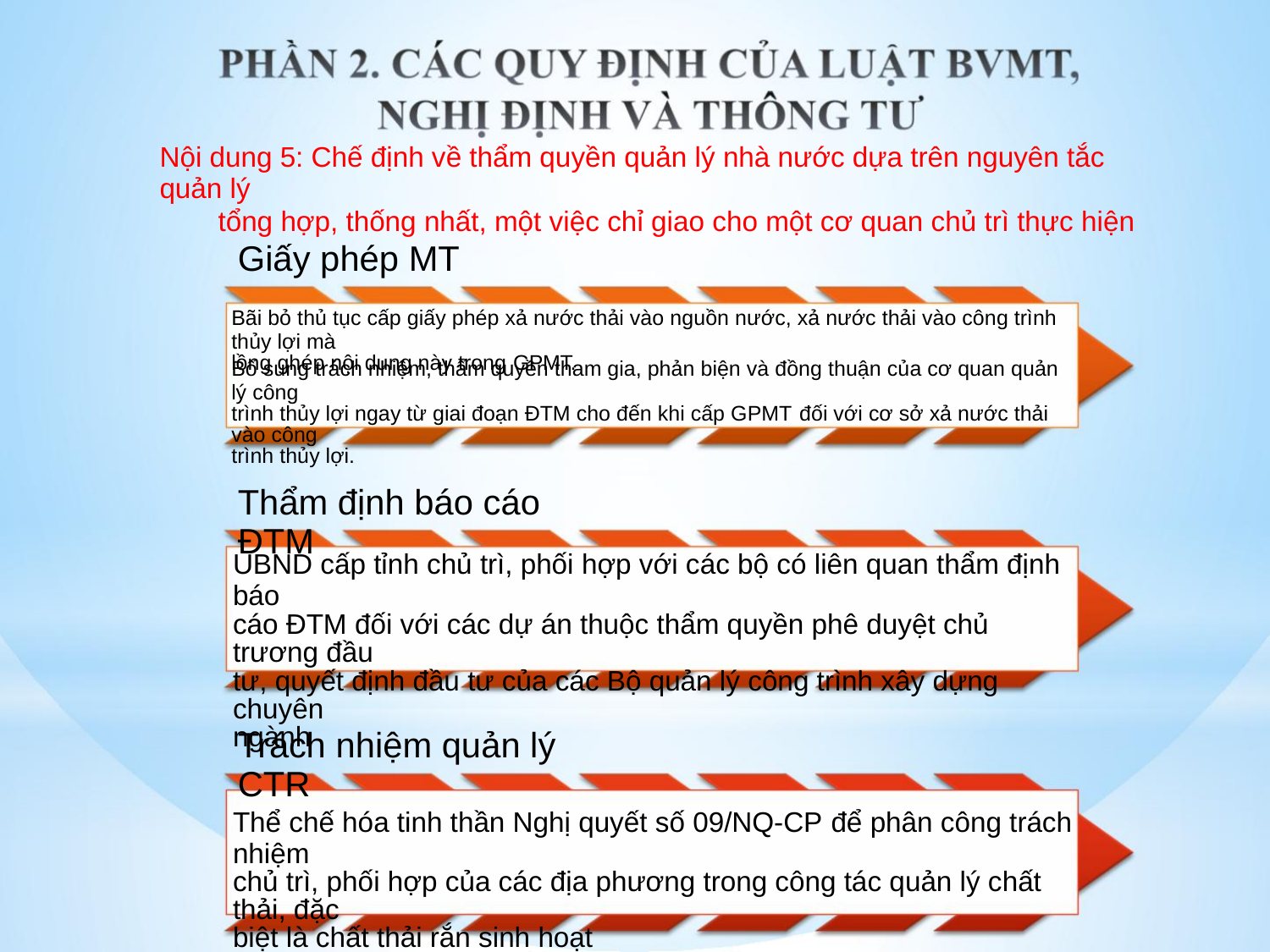

Nội dung 5: Chế định về thẩm quyền quản lý nhà nước dựa trên nguyên tắc quản lý
tổng hợp, thống nhất, một việc chỉ giao cho một cơ quan chủ trì thực hiện
Giấy phép MT
Bãi bỏ thủ tục cấp giấy phép xả nước thải vào nguồn nước, xả nước thải vào công trình thủy lợi mà
lồng ghép nội dung này trong GPMT.
Bổ sung trách nhiệm, thẩm quyền tham gia, phản biện và đồng thuận của cơ quan quản lý công
trình thủy lợi ngay từ giai đoạn ĐTM cho đến khi cấp GPMT đối với cơ sở xả nước thải vào công
trình thủy lợi.
Thẩm định báo cáo ĐTM
UBND cấp tỉnh chủ trì, phối hợp với các bộ có liên quan thẩm định báo
cáo ĐTM đối với các dự án thuộc thẩm quyền phê duyệt chủ trương đầu
tư, quyết định đầu tư của các Bộ quản lý công trình xây dựng chuyên
ngành
Trách nhiệm quản lý CTR
Thể chế hóa tinh thần Nghị quyết số 09/NQ-CP để phân công trách nhiệm
chủ trì, phối hợp của các địa phương trong công tác quản lý chất thải, đặc
biệt là chất thải rắn sinh hoạt